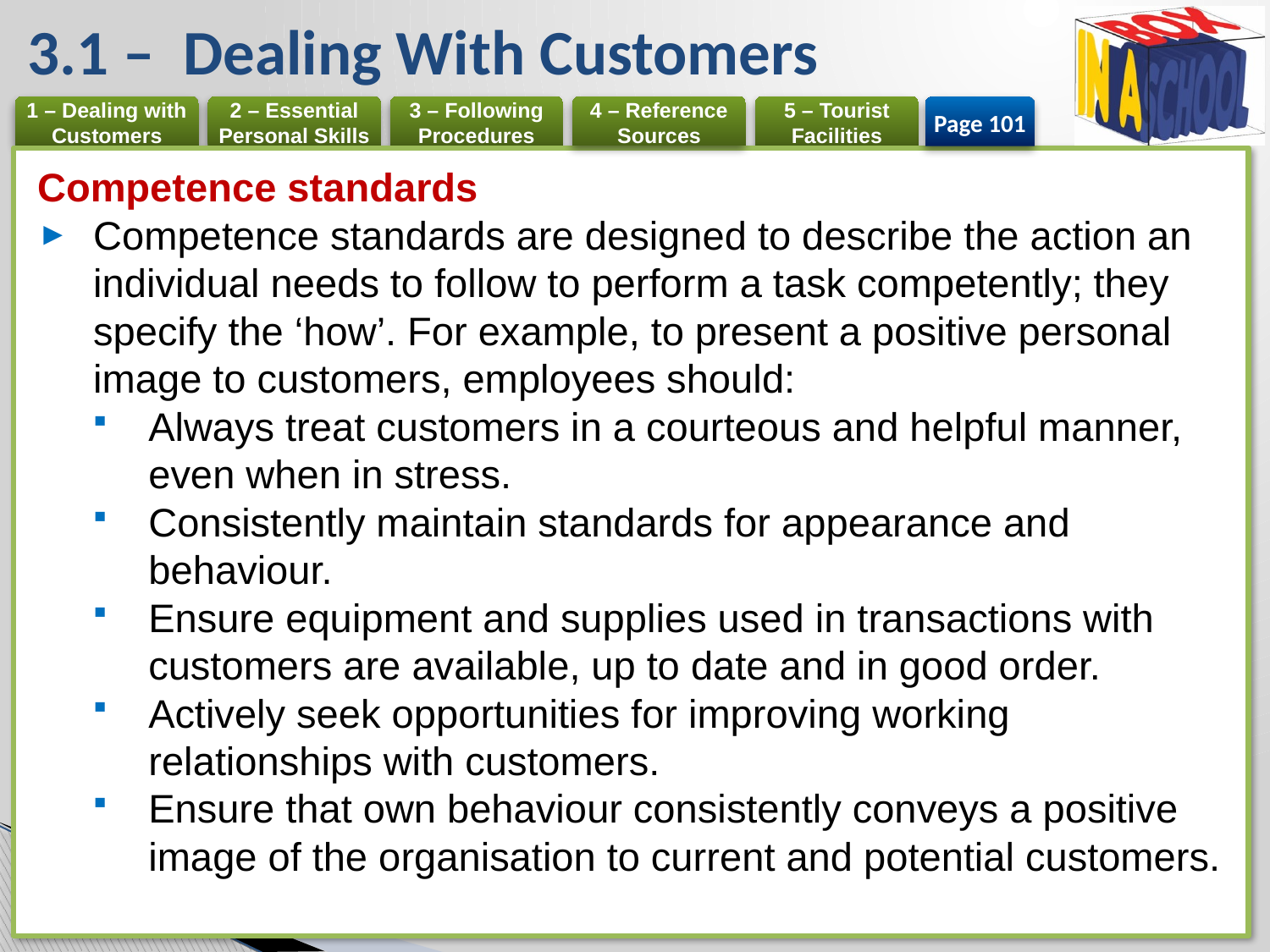

# 3.1 –  Dealing With Customers
Page 101
Competence standards
Competence standards are designed to describe the action an individual needs to follow to perform a task competently; they specify the ‘how’. For example, to present a positive personal image to customers, employees should:
Always treat customers in a courteous and helpful manner, even when in stress.
Consistently maintain standards for appearance and behaviour.
Ensure equipment and supplies used in transactions with customers are available, up to date and in good order.
Actively seek opportunities for improving working relationships with customers.
Ensure that own behaviour consistently conveys a positive image of the organisation to current and potential customers.